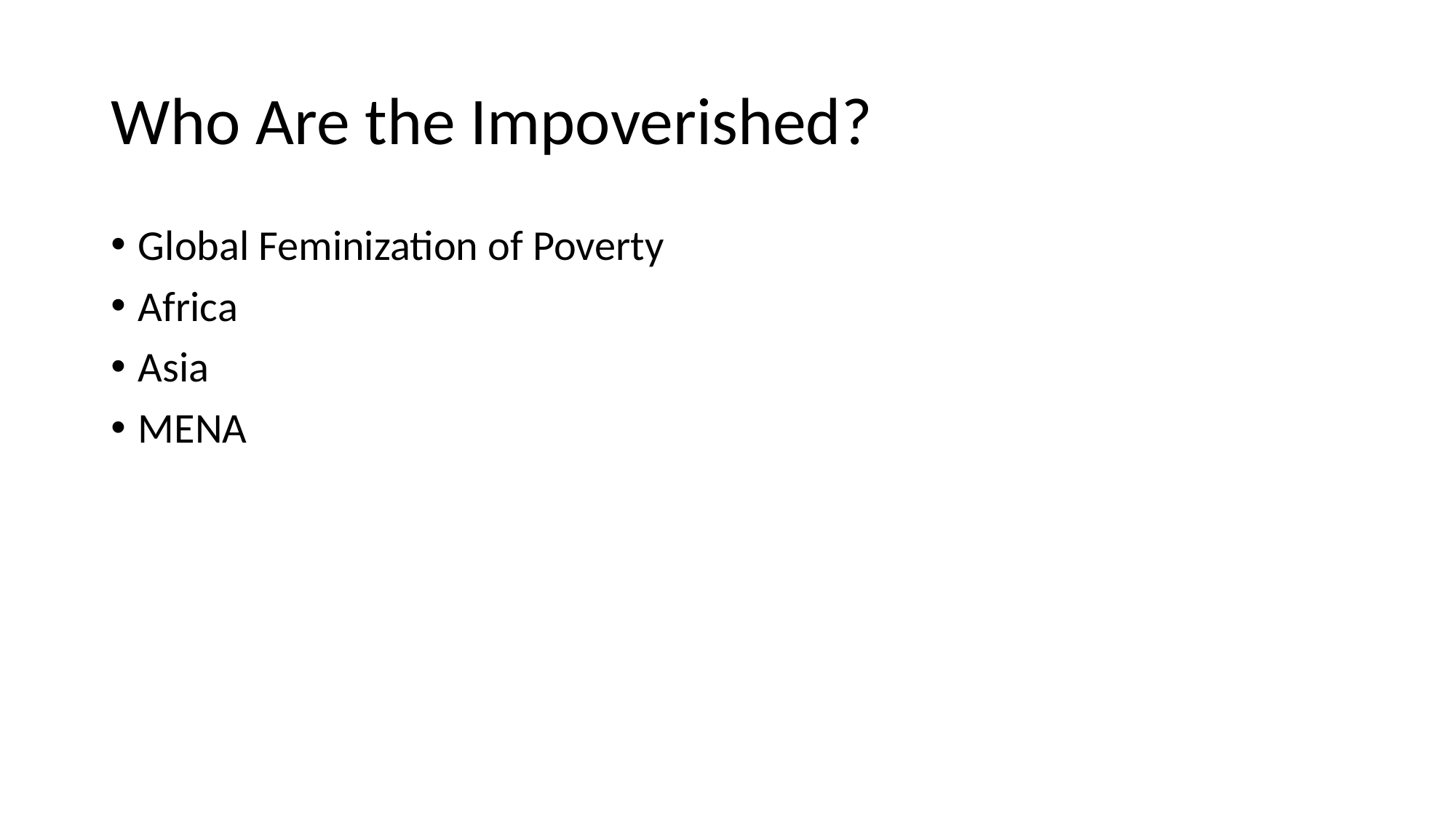

# Who Are the Impoverished?
Global Feminization of Poverty
Africa
Asia
MENA